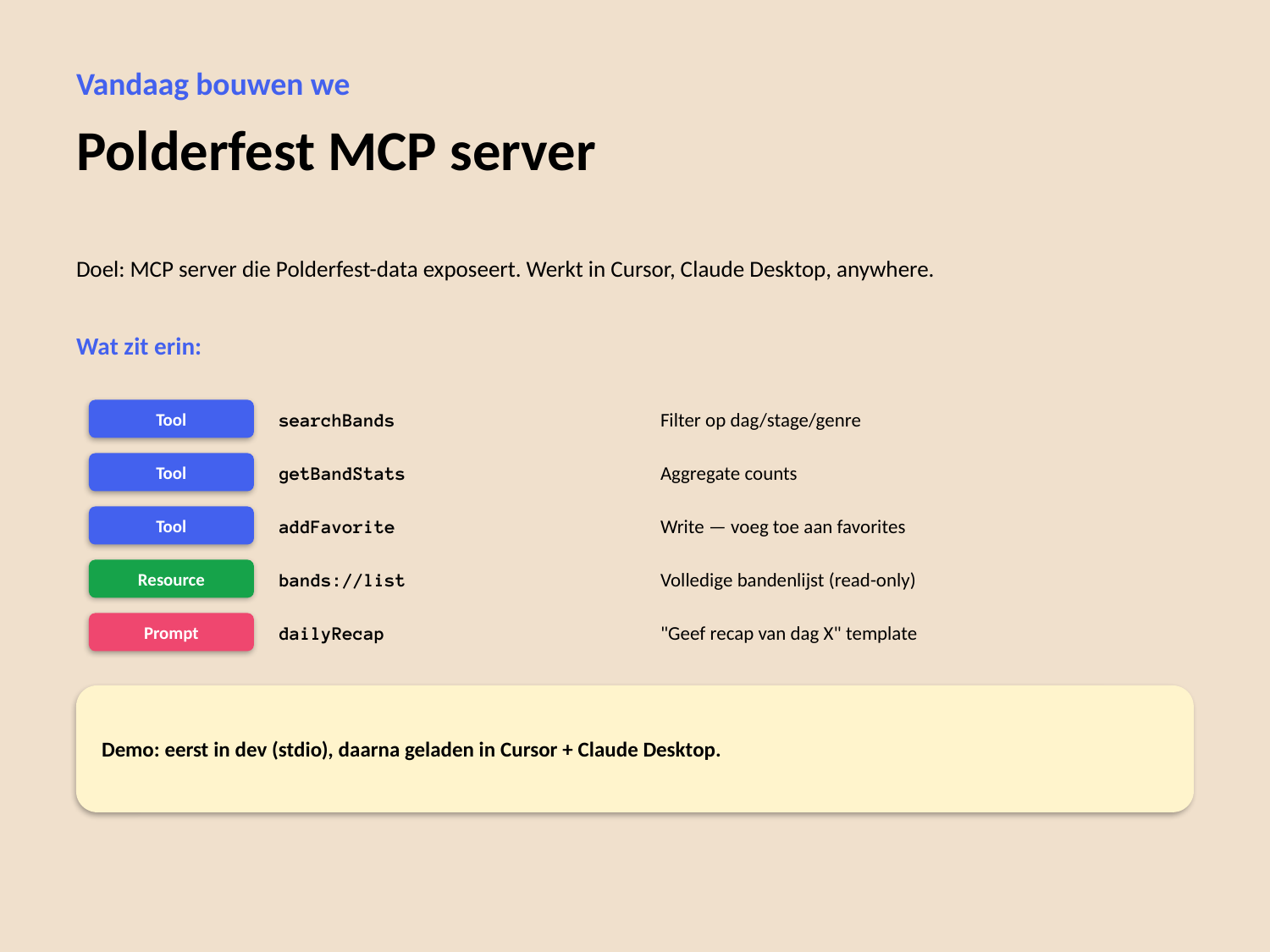

Vandaag bouwen we
Polderfest MCP server
Doel: MCP server die Polderfest-data exposeert. Werkt in Cursor, Claude Desktop, anywhere.
Wat zit erin:

Tool
searchBands
Filter op dag/stage/genre

Tool
getBandStats
Aggregate counts

Tool
addFavorite
Write — voeg toe aan favorites

Resource
bands://list
Volledige bandenlijst (read-only)

Prompt
dailyRecap
"Geef recap van dag X" template

Demo: eerst in dev (stdio), daarna geladen in Cursor + Claude Desktop.